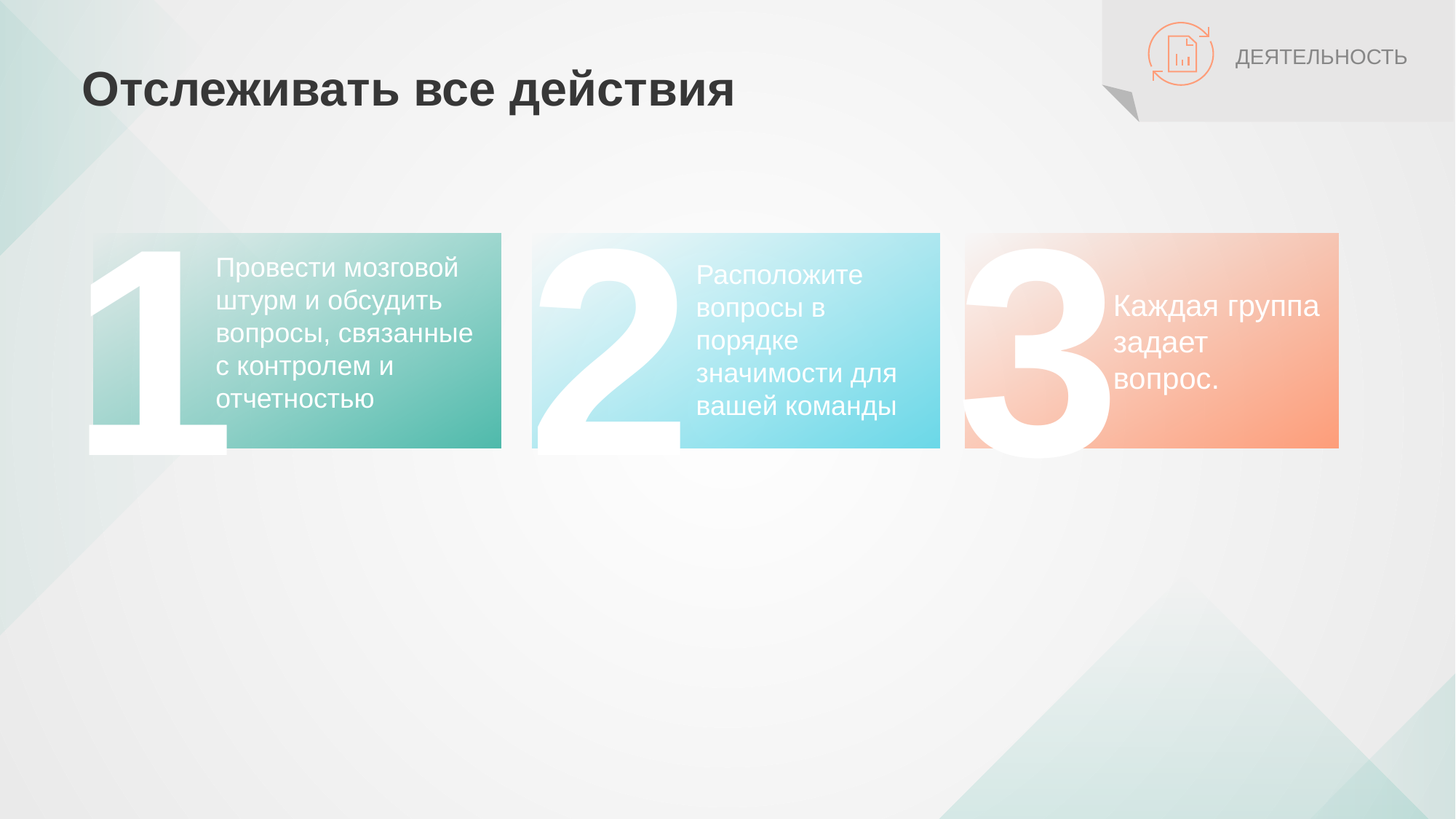

# Отслеживать все действия
ДЕЯТЕЛЬНОСТЬ
1

Провести мозговой штурм и обсудить вопросы, связанные с контролем и отчетностью
2

Расположите вопросы в порядке значимости для вашей команды
3

Каждая группа задает
вопрос.